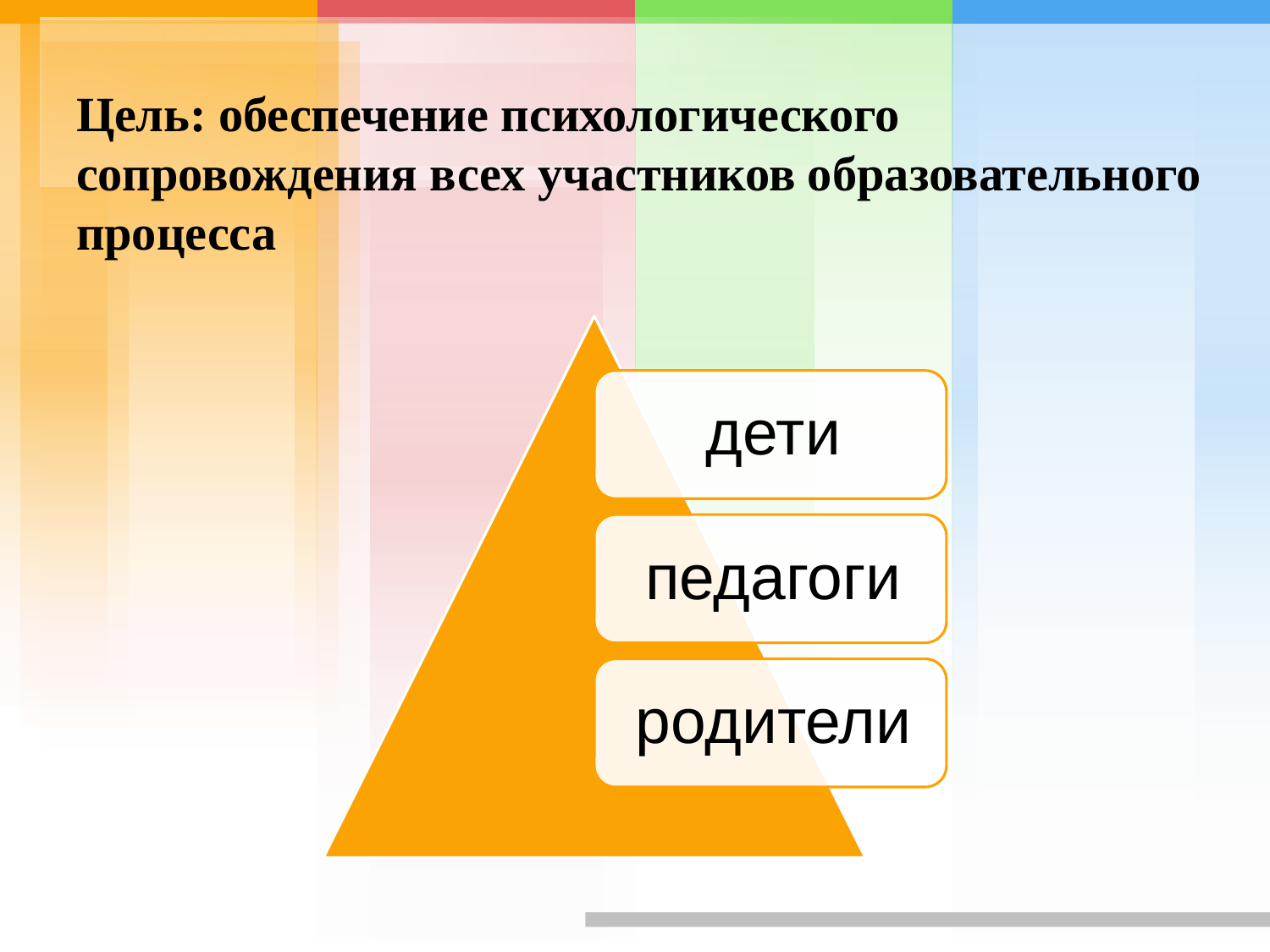

# Цель: обеспечение психологического сопровождения всех участников образовательного процесса
дети
педагоги
родители